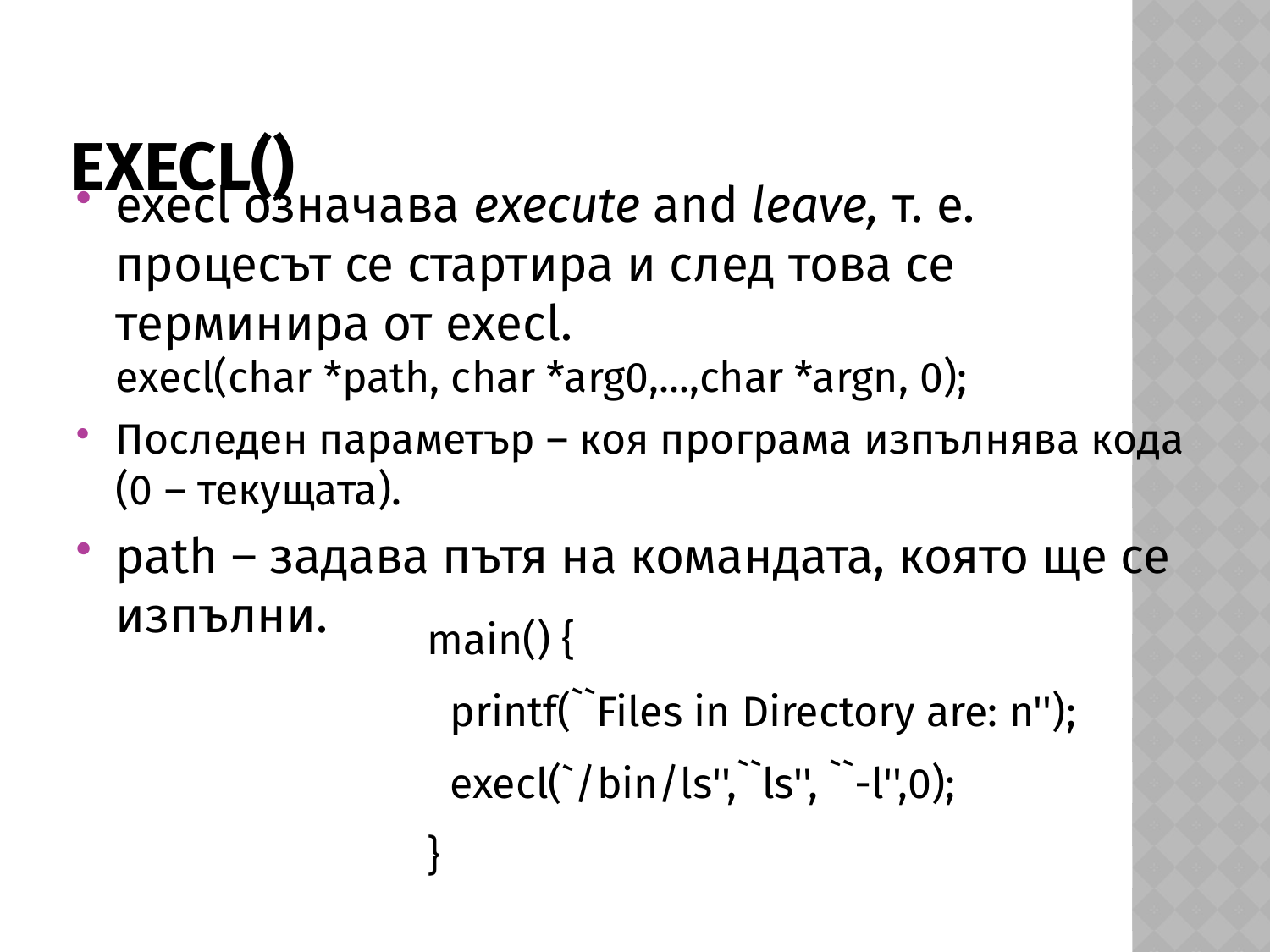

# execl()
execl означава execute and leave, т. е. процесът се стартира и след това се терминира от execl.
execl(char *path, char *arg0,...,char *argn, 0);
Последен параметър – коя програма изпълнява кода (0 – текущата).
path – задава пътя на командата, която ще се изпълни.
main() {
  printf(``Files in Directory are: n'');
  execl(`/bin/ls'',``ls'', ``-l'',0);
}